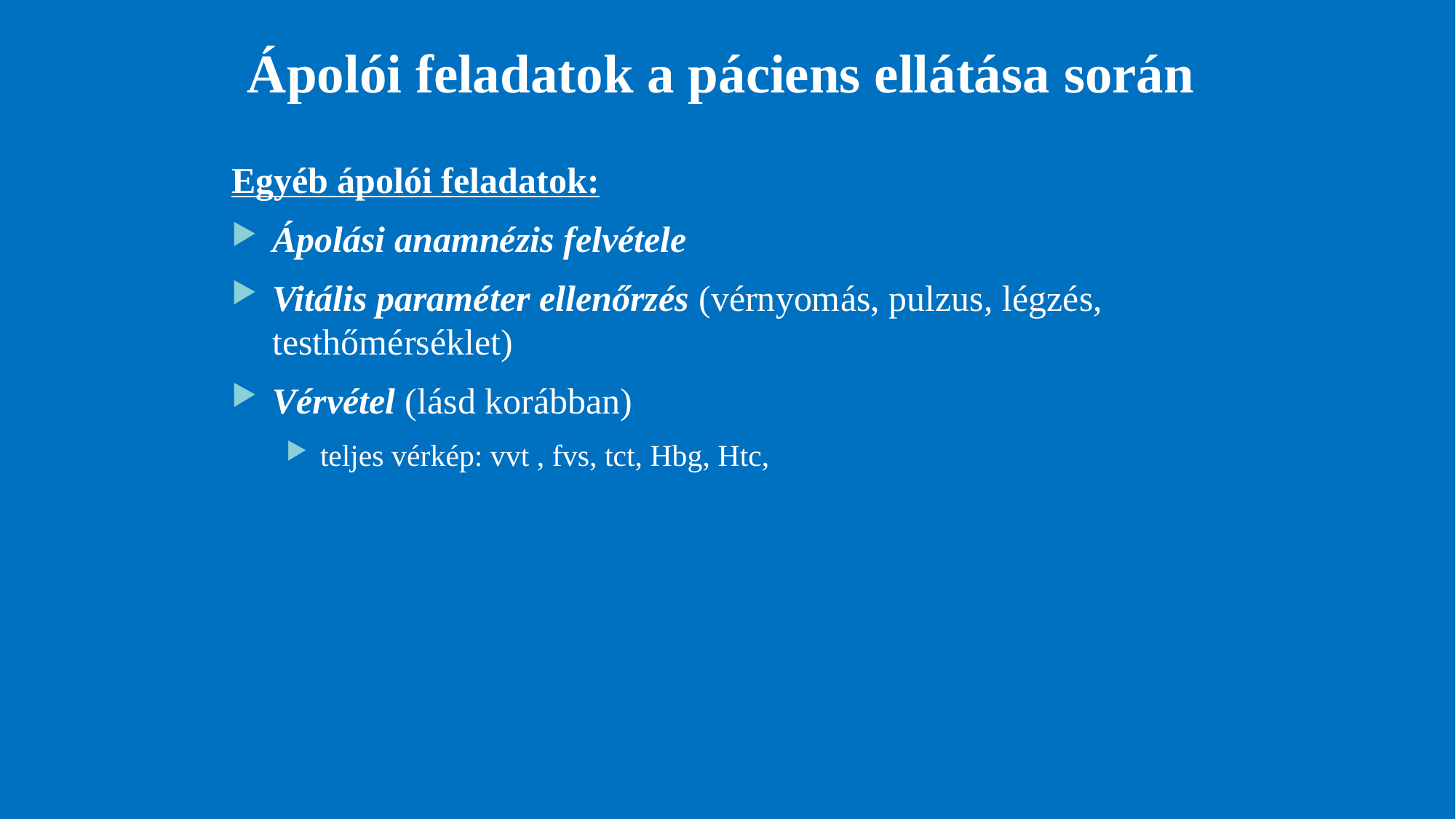

# Ápolói feladatok a páciens ellátása során
Egyéb ápolói feladatok:
Ápolási anamnézis felvétele
Vitális paraméter ellenőrzés (vérnyomás, pulzus, légzés, testhőmérséklet)
Vérvétel (lásd korábban)
teljes vérkép: vvt , fvs, tct, Hbg, Htc,